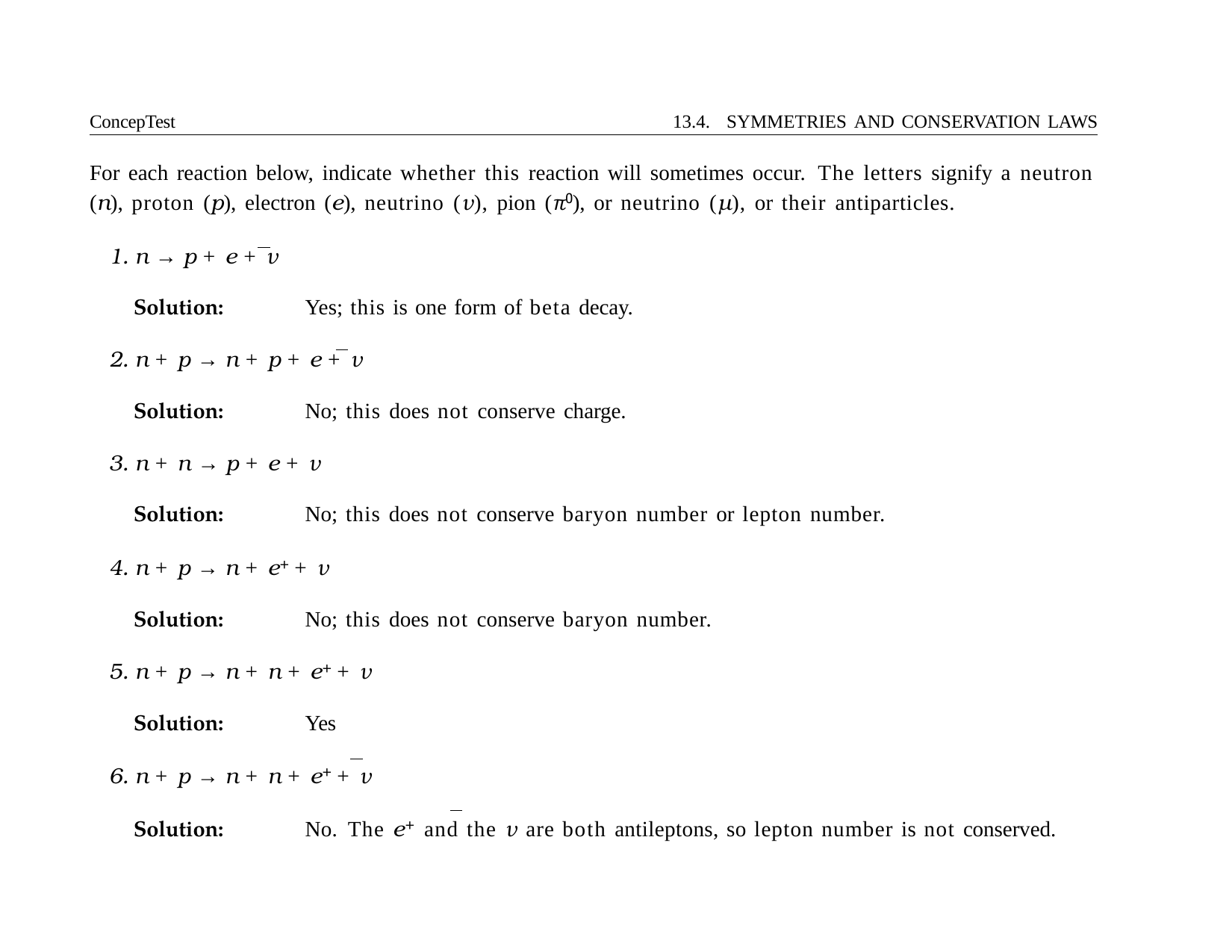

ConcepTest	13.4.  SYMMETRIES AND CONSERVATION LAWS

For each reaction below, indicate whether this reaction will sometimes occur. The letters signify a neutron (n), proton (p), electron (e), neutrino (ν), pion (π0), or neutrino (µ), or their antiparticles.

n → p + e + ν
Solution:	Yes; this is one form of beta decay.

n + p → n + p + e + ν
Solution:	No; this does not conserve charge.

n + n → p + e + ν
Solution:	No; this does not conserve baryon number or lepton number.

n + p → n + e+ + ν
Solution:	No; this does not conserve baryon number.
n + p → n + n + e+ + ν
Solution:	Yes
n + p → n + n + e+ + ν
Solution:	No. The e+ and the ν are both antileptons, so lepton number is not conserved.